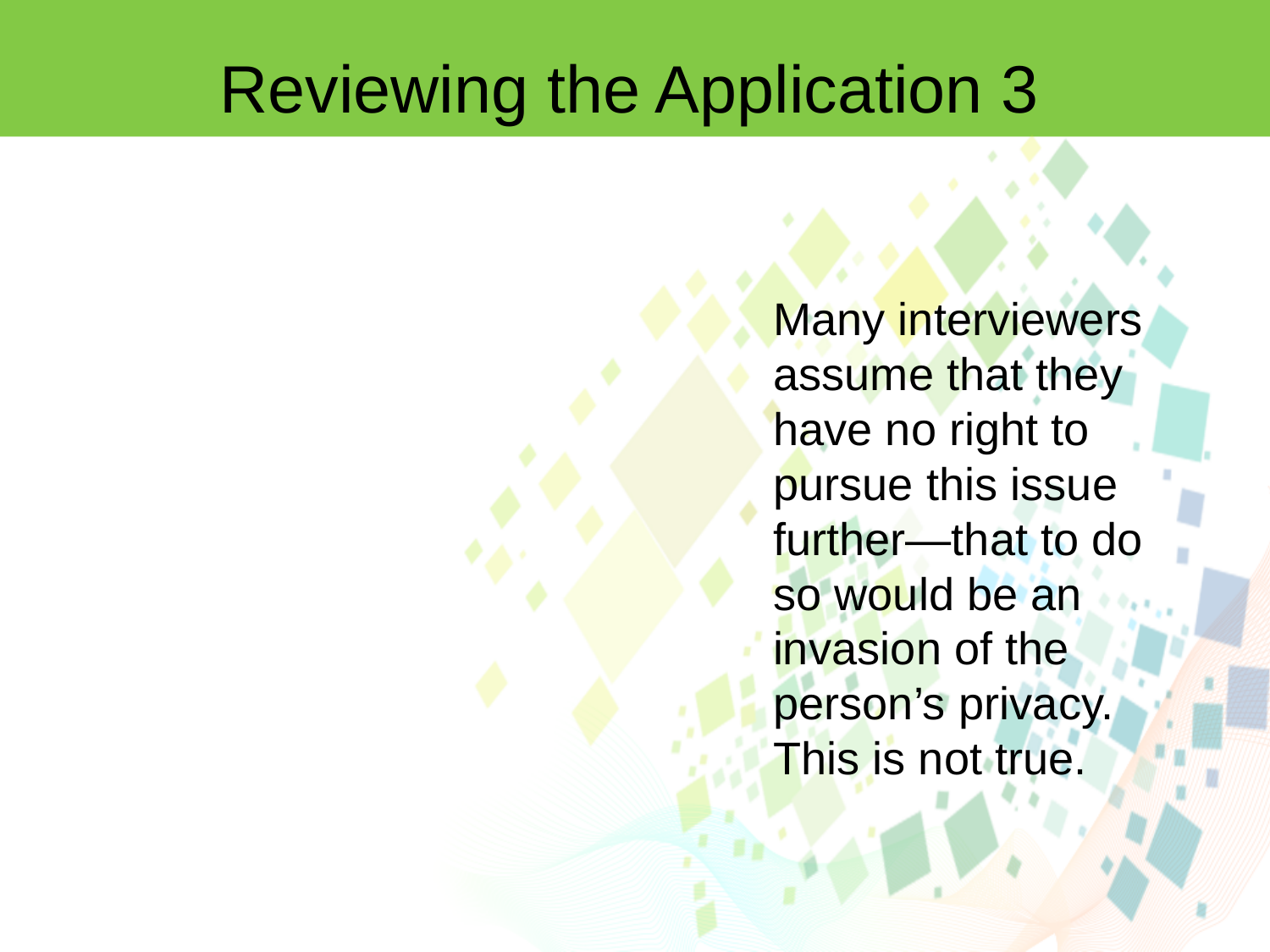

Reviewing the Application 3
Many interviewers
assume that they have no right to pursue this issue further—that to do so would be an invasion of the person’s privacy. This is not true.